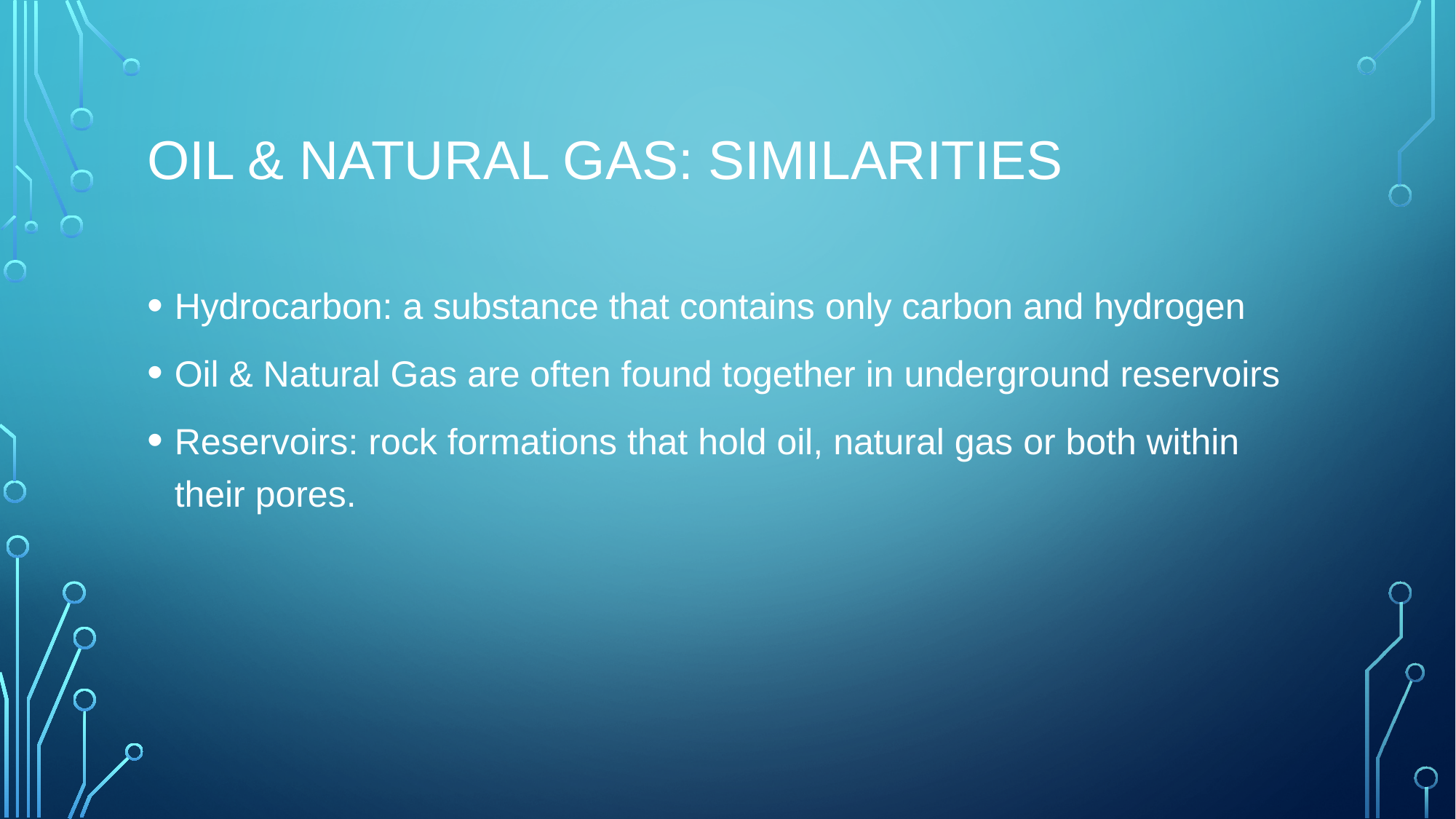

# Oil & Natural Gas: Similarities
Hydrocarbon: a substance that contains only carbon and hydrogen
Oil & Natural Gas are often found together in underground reservoirs
Reservoirs: rock formations that hold oil, natural gas or both within their pores.